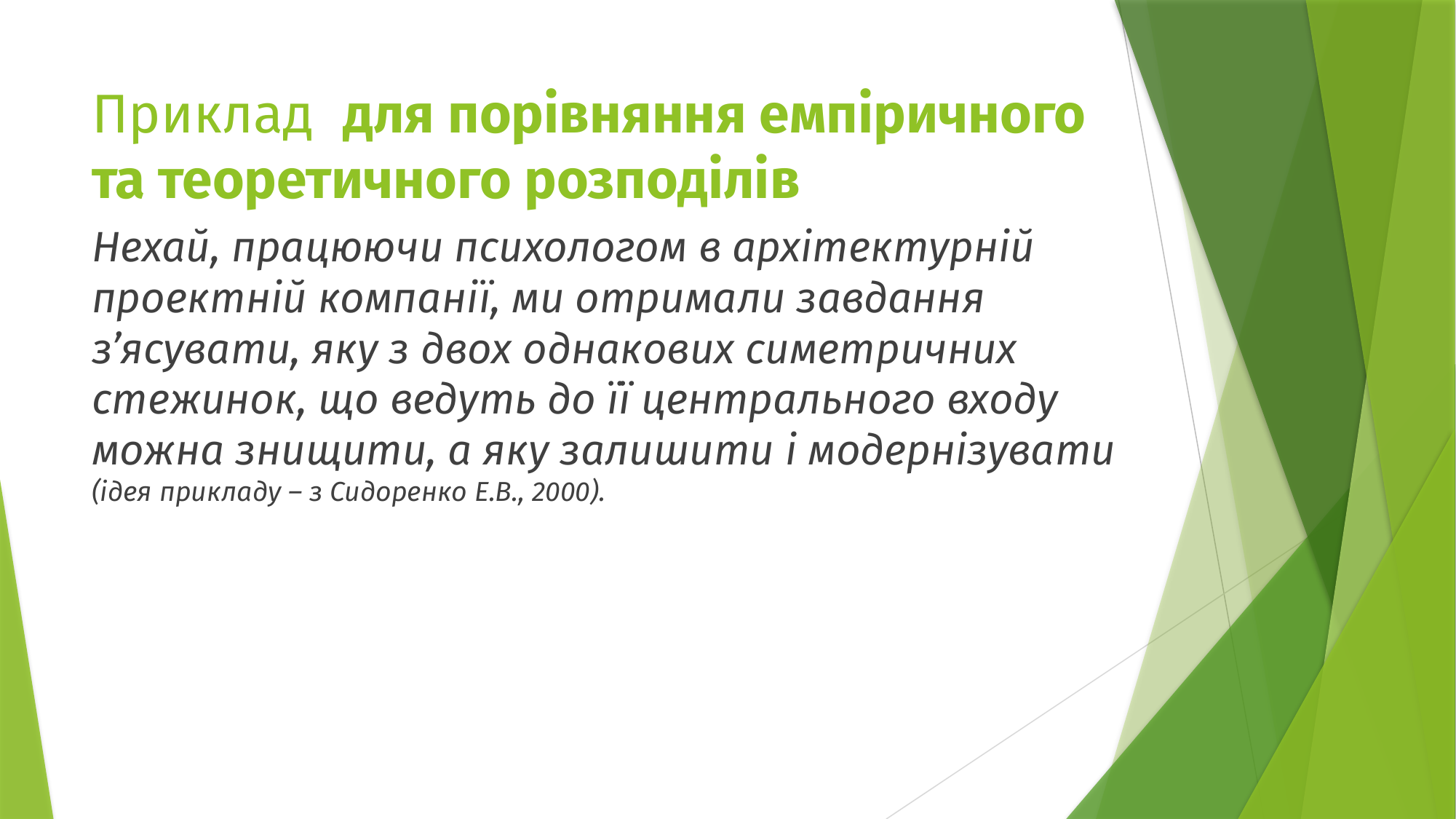

# Приклад  для порівняння емпіричного та теоретичного розподілів
Нехай, працюючи психологом в архітектурній проектній компанії, ми отримали завдання з’ясувати, яку з двох однакових симетричних стежинок, що ведуть до її центрального входу можна знищити, а яку залишити і модернізувати (ідея прикладу – з Сидоренко Е.В., 2000).